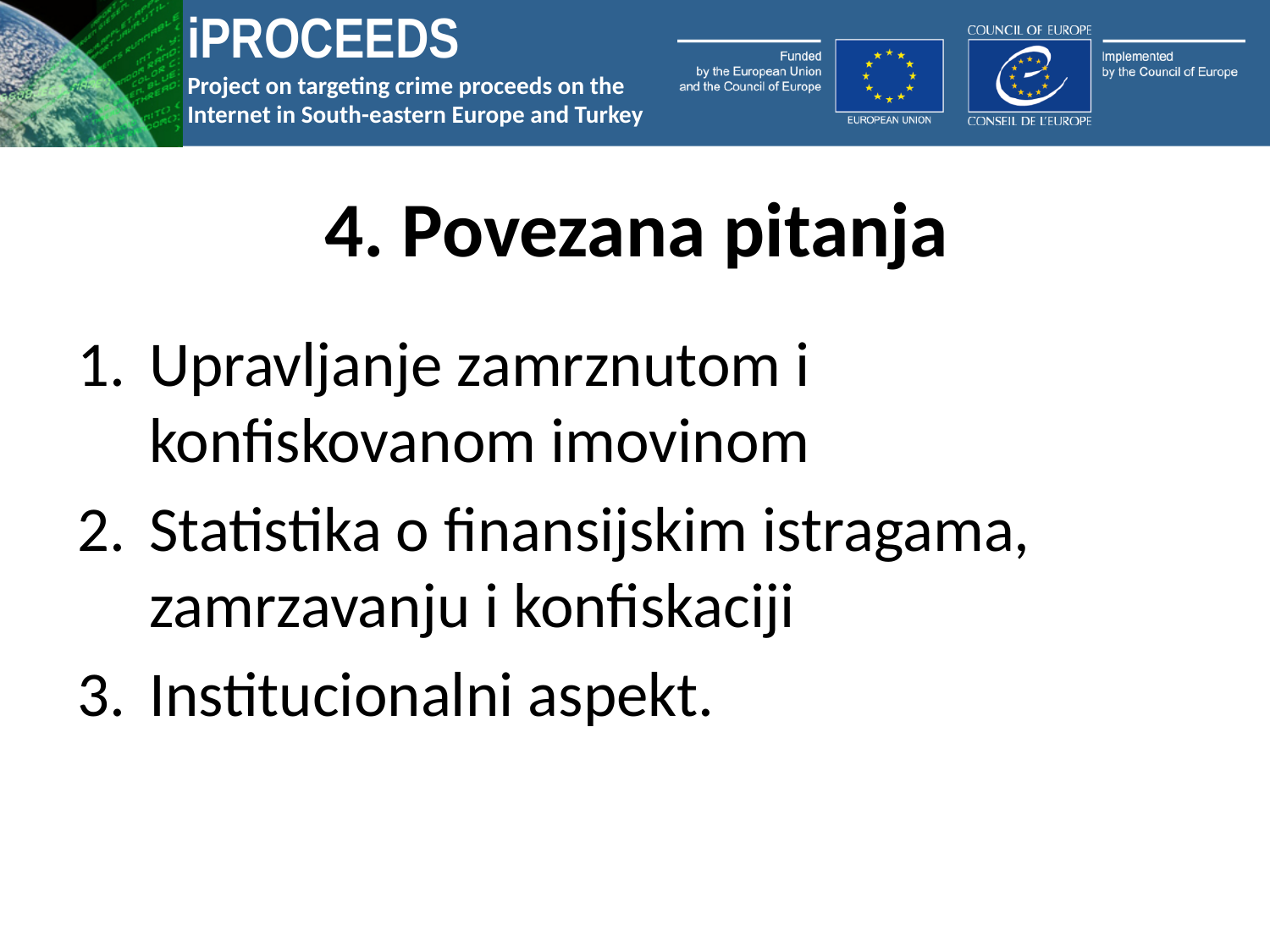

# 4. Povezana pitanja
Upravljanje zamrznutom i konfiskovanom imovinom
Statistika o finansijskim istragama, zamrzavanju i konfiskaciji
Institucionalni aspekt.